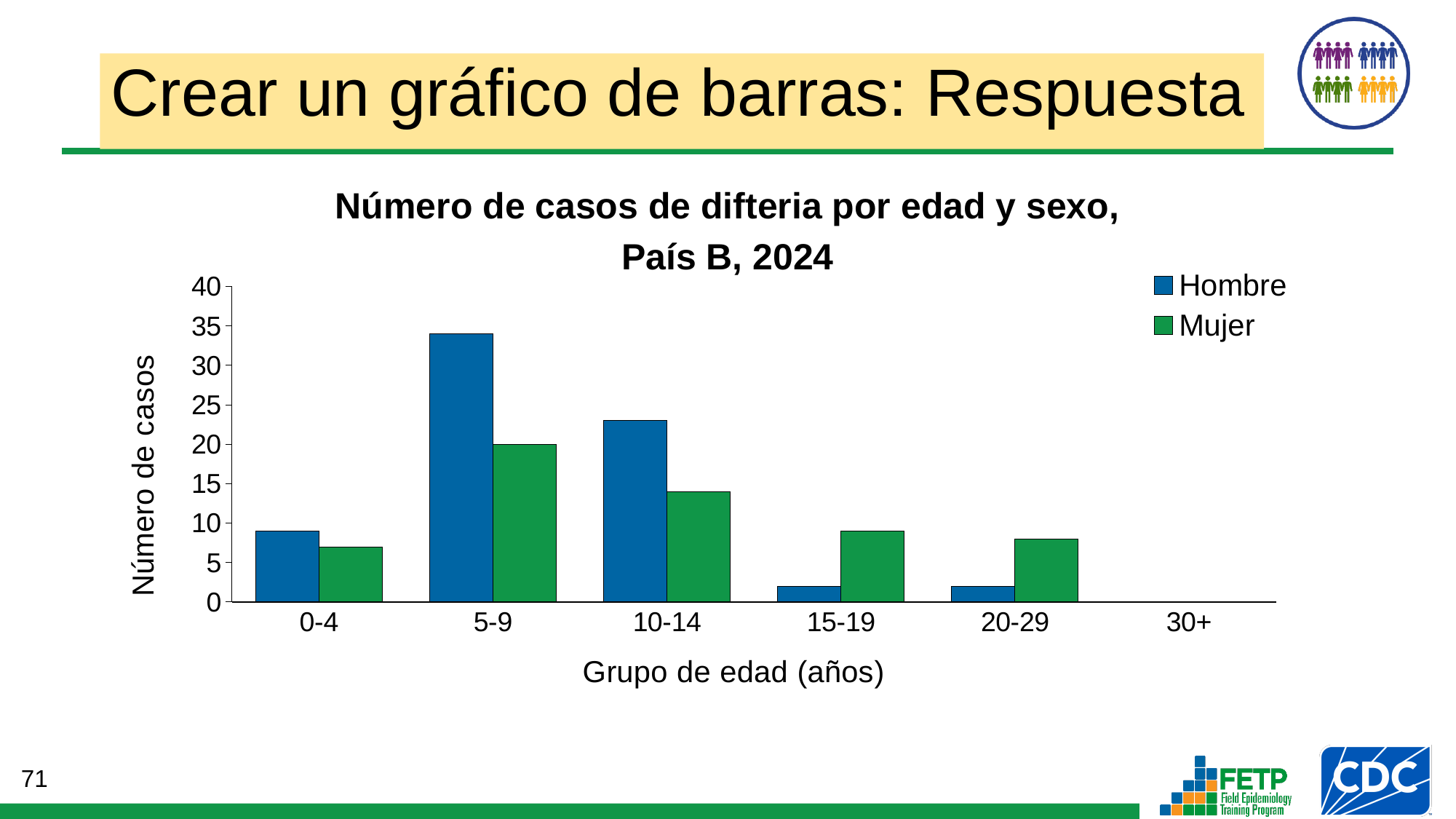

# Crear un gráfico de barras: Respuesta
Número de casos de difteria por edad y sexo,
País B, 2024

### Chart

| Category | Hombre | Mujer |
|---|---|---|
| 0-4 | 9.0 | 7.0 |
| 5-9 | 34.0 | 20.0 |
| 10-14 | 23.0 | 14.0 |
| 15-19 | 2.0 | 9.0 |
| 20-29 | 2.0 | 8.0 |
| 30+ | 0.0 | 0.0 |